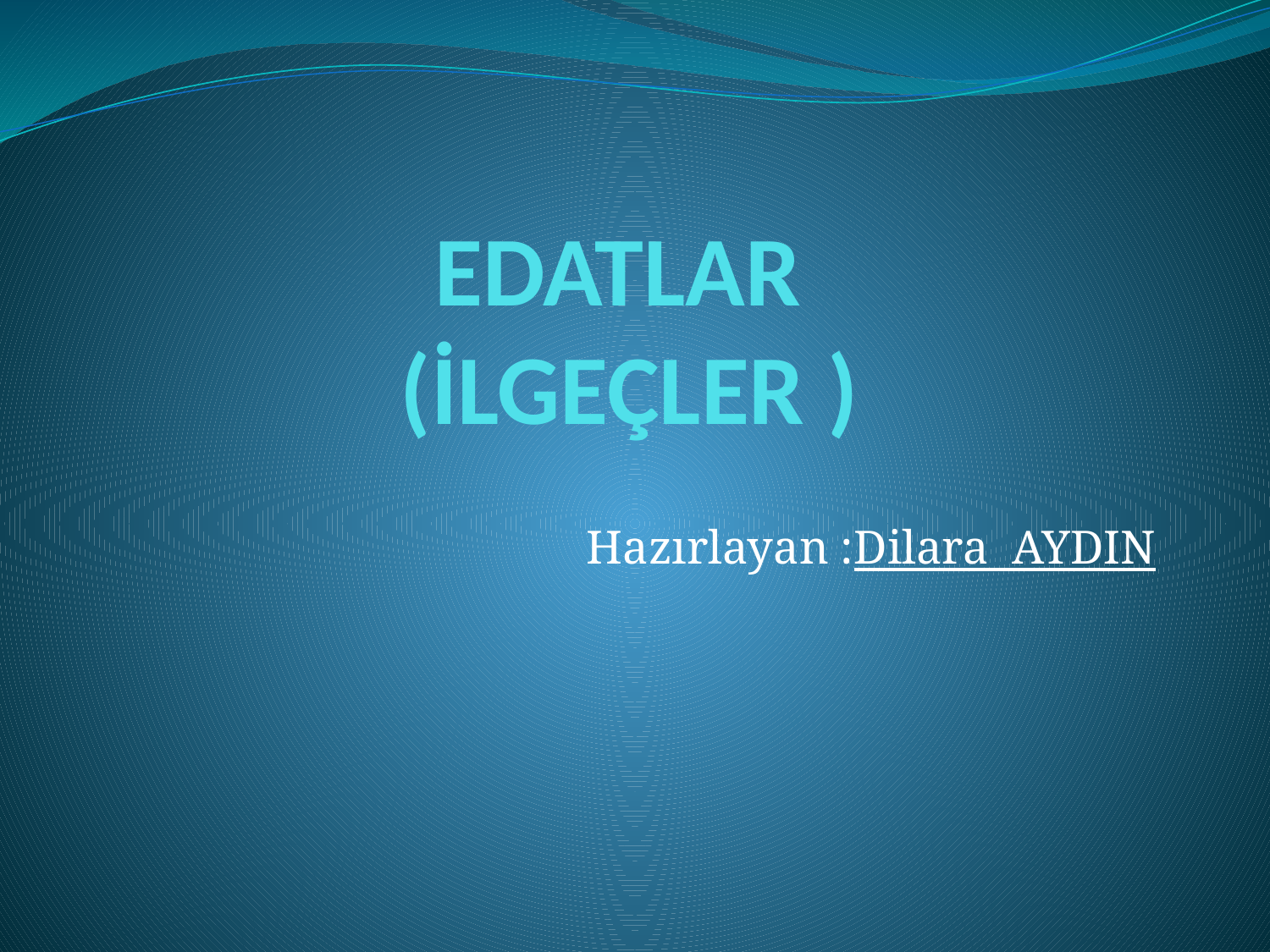

# EDATLAR (İLGEÇLER )

Hazırlayan :Dilara  AYDIN